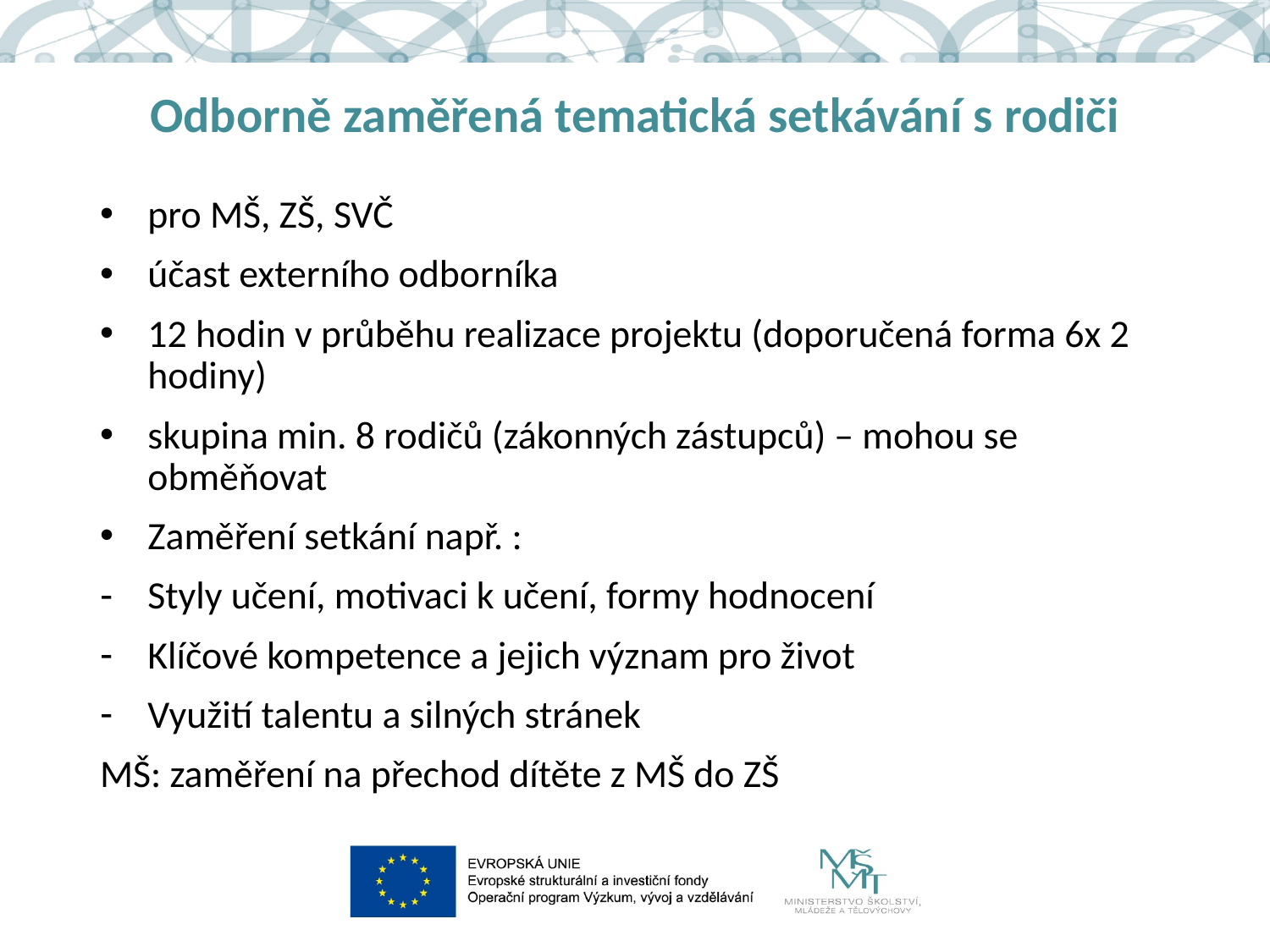

# Odborně zaměřená tematická setkávání s rodiči
pro MŠ, ZŠ, SVČ
účast externího odborníka
12 hodin v průběhu realizace projektu (doporučená forma 6x 2 hodiny)
skupina min. 8 rodičů (zákonných zástupců) – mohou se obměňovat
Zaměření setkání např. :
Styly učení, motivaci k učení, formy hodnocení
Klíčové kompetence a jejich význam pro život
Využití talentu a silných stránek
MŠ: zaměření na přechod dítěte z MŠ do ZŠ